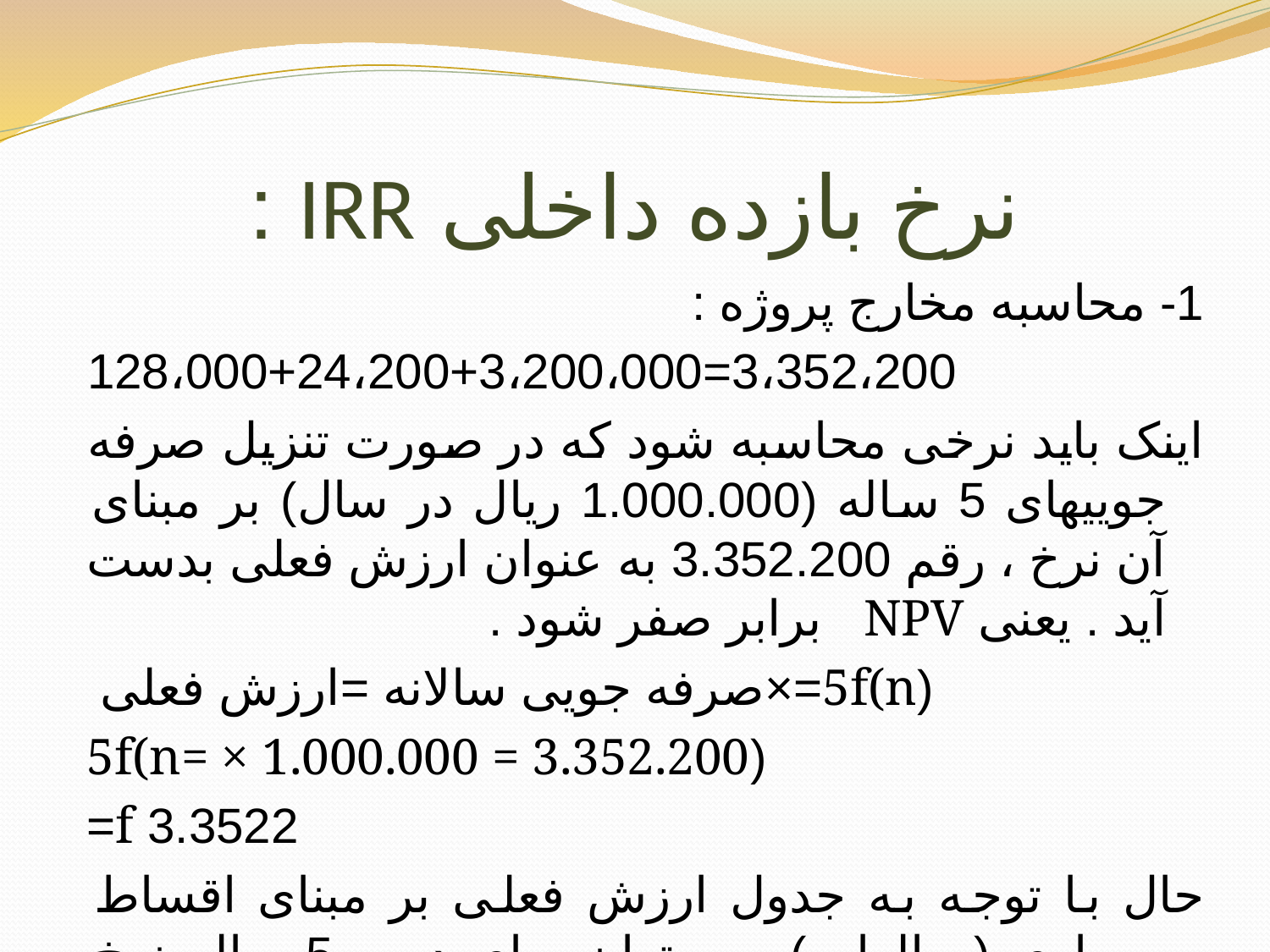

# نرخ بازده داخلی IRR :
1- محاسبه مخارج پروژه :
                  3،352،200=128،000+24،200+3،200،000
اینک باید نرخی محاسبه شود که در صورت تنزیل صرفه جوییهای 5 ساله (1.000.000 ریال در سال) بر مبنای آن نرخ ، رقم 3.352.200 به عنوان ارزش فعلی بدست آید . یعنی NPV   برابر صفر شود .
(5f(n=×صرفه جویی سالانه =ارزش فعلی
        (5f(n= × 1.000.000 = 3.352.200
3.3522 f=
حال با توجه به جدول ارزش فعلی بر مبنای اقساط مساوی (سالواره) می توان برای دوره 5 ساله نرخ 15%را استخراج نمود .